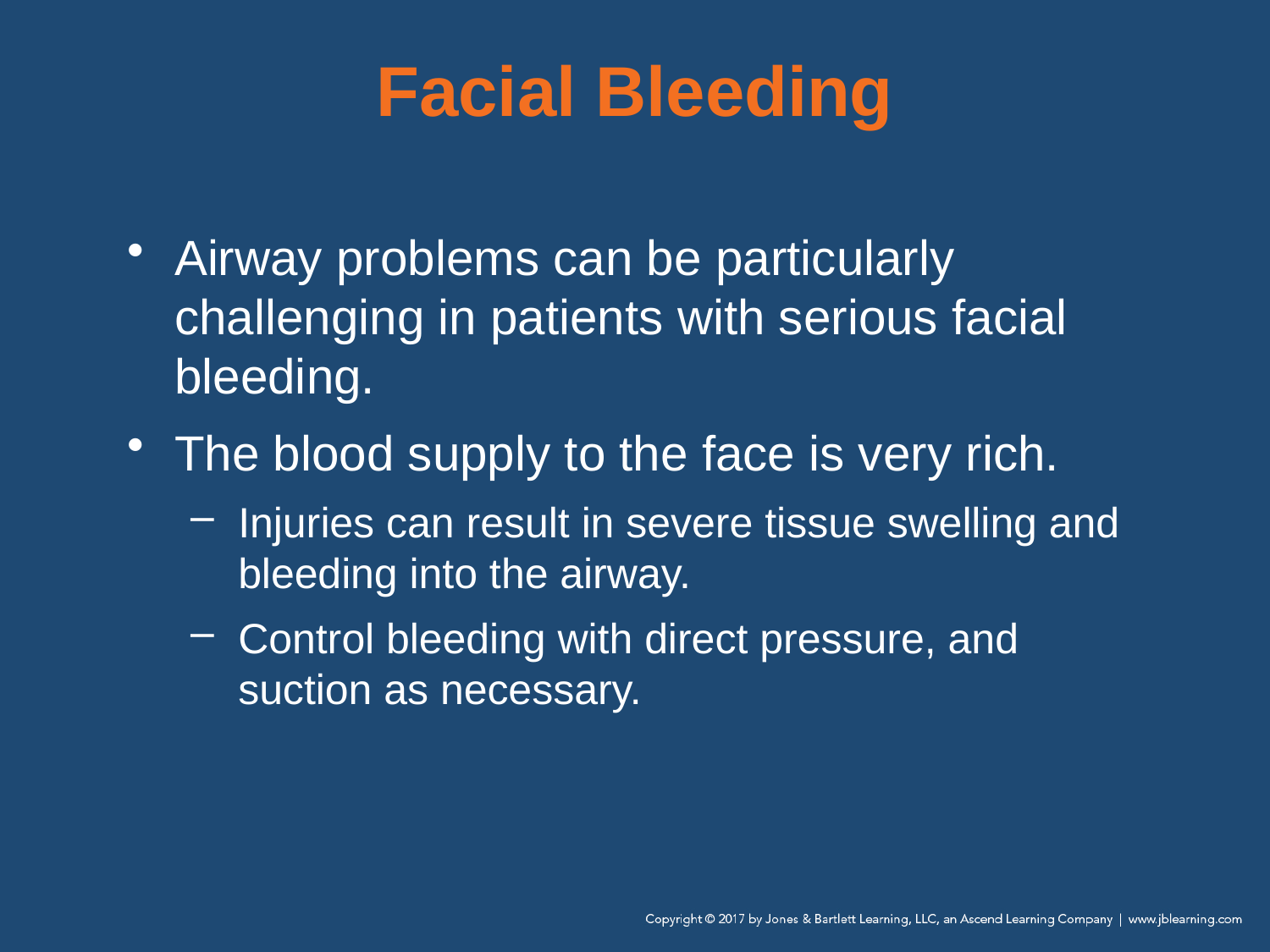

# Facial Bleeding
Airway problems can be particularly challenging in patients with serious facial bleeding.
The blood supply to the face is very rich.
Injuries can result in severe tissue swelling and bleeding into the airway.
Control bleeding with direct pressure, and suction as necessary.